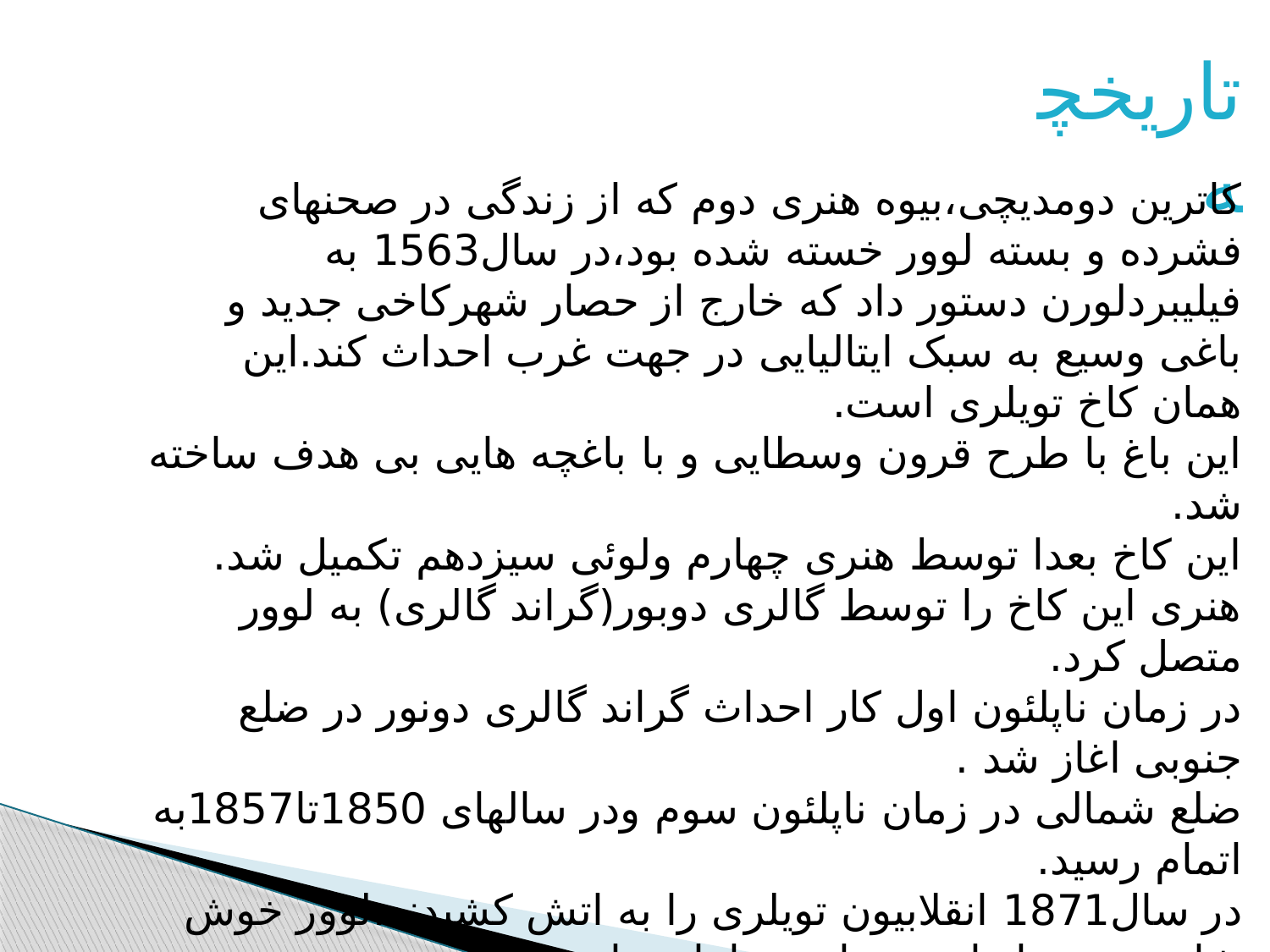

تاریخچه
کاترین دومدیچی،بیوه هنری دوم که از زندگی در صحنهای فشرده و بسته لوور خسته شده بود،در سال1563 به فیلیبردلورن دستور داد که خارج از حصار شهرکاخی جدید و باغی وسیع به سبک ایتالیایی در جهت غرب احداث کند.این همان کاخ تویلری است.
این باغ با طرح قرون وسطایی و با باغچه هایی بی هدف ساخته شد.
این کاخ بعدا توسط هنری چهارم ولوئی سیزدهم تکمیل شد.
هنری این کاخ را توسط گالری دوبور(گراند گالری) به لوور متصل کرد.
در زمان ناپلئون اول کار احداث گراند گالری دونور در ضلع جنوبی اغاز شد .
ضلع شمالی در زمان ناپلئون سوم ودر سالهای 1850تا1857به اتمام رسید.
در سال1871 انقلابیون تویلری را به اتش کشیدند.لوور خوش شانس بود واز این جریان در اماند ماند.
اضلاع شمالی و جنوبی در سالهای 1873-78 بازسازی شدند و فرم بازکنونی صحن به وجود امد.